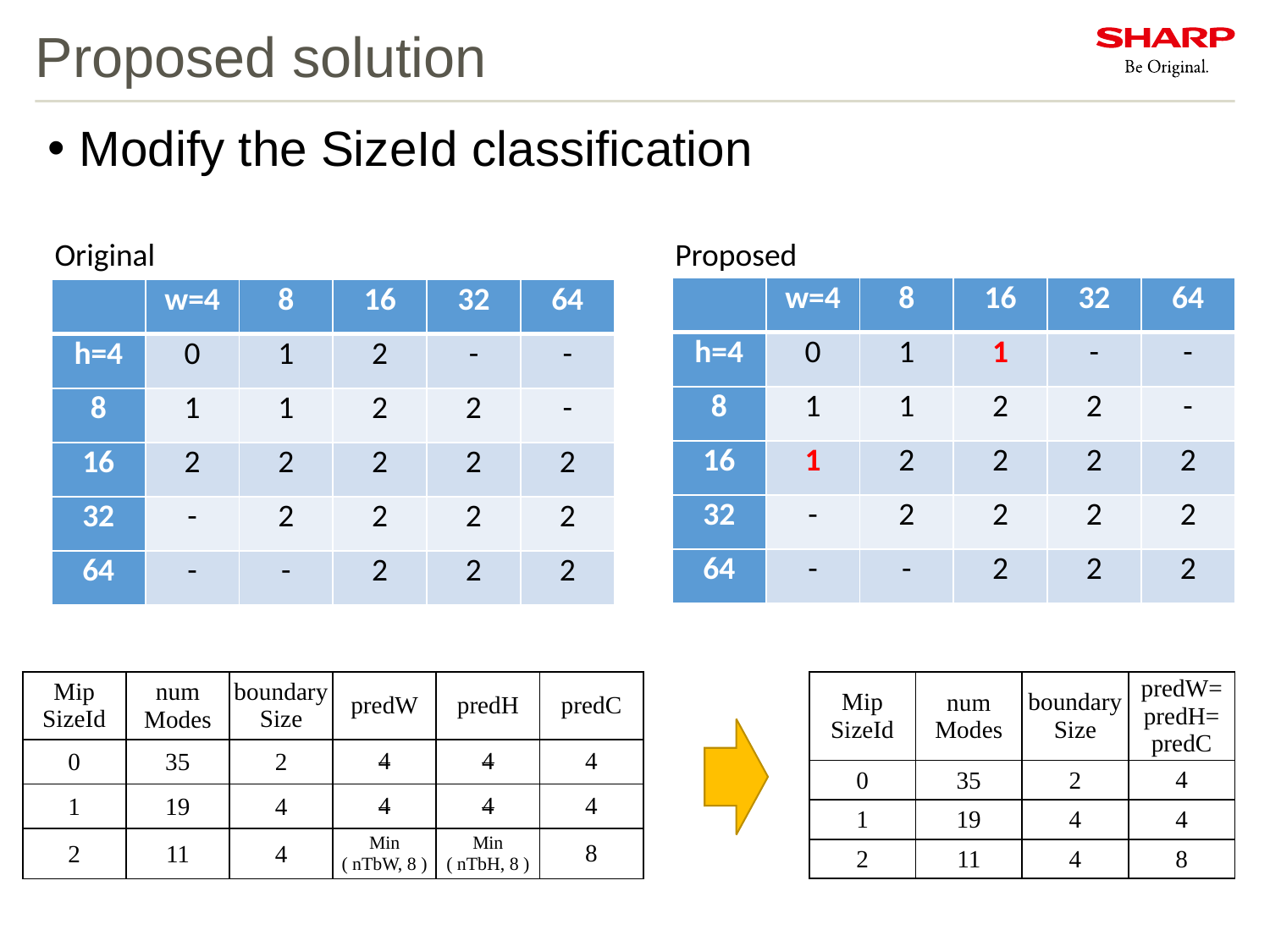

# Proposed solution
Modify the SizeId classification

Original
Proposed
|  | w=4 | 8 | 16 | 32 | 64 |
| --- | --- | --- | --- | --- | --- |
| h=4 | 0 | 1 | 1 | - | - |
| 8 | 1 | 1 | 2 | 2 | - |
| 16 | 1 | 2 | 2 | 2 | 2 |
| 32 | - | 2 | 2 | 2 | 2 |
| 64 | - | - | 2 | 2 | 2 |
|  | w=4 | 8 | 16 | 32 | 64 |
| --- | --- | --- | --- | --- | --- |
| h=4 | 0 | 1 | 2 | - | - |
| 8 | 1 | 1 | 2 | 2 | - |
| 16 | 2 | 2 | 2 | 2 | 2 |
| 32 | - | 2 | 2 | 2 | 2 |
| 64 | - | - | 2 | 2 | 2 |
| Mip SizeId | num Modes | boundary Size | predW | predH | predC |
| --- | --- | --- | --- | --- | --- |
| 0 | 35 | 2 | 4 | 4 | 4 |
| 1 | 19 | 4 | 4 | 4 | 4 |
| 2 | 11 | 4 | Min ( nTbW, 8 ) | Min ( nTbH, 8 ) | 8 |
| Mip SizeId | num Modes | boundary Size | predW= predH= predC |
| --- | --- | --- | --- |
| 0 | 35 | 2 | 4 |
| 1 | 19 | 4 | 4 |
| 2 | 11 | 4 | 8 |